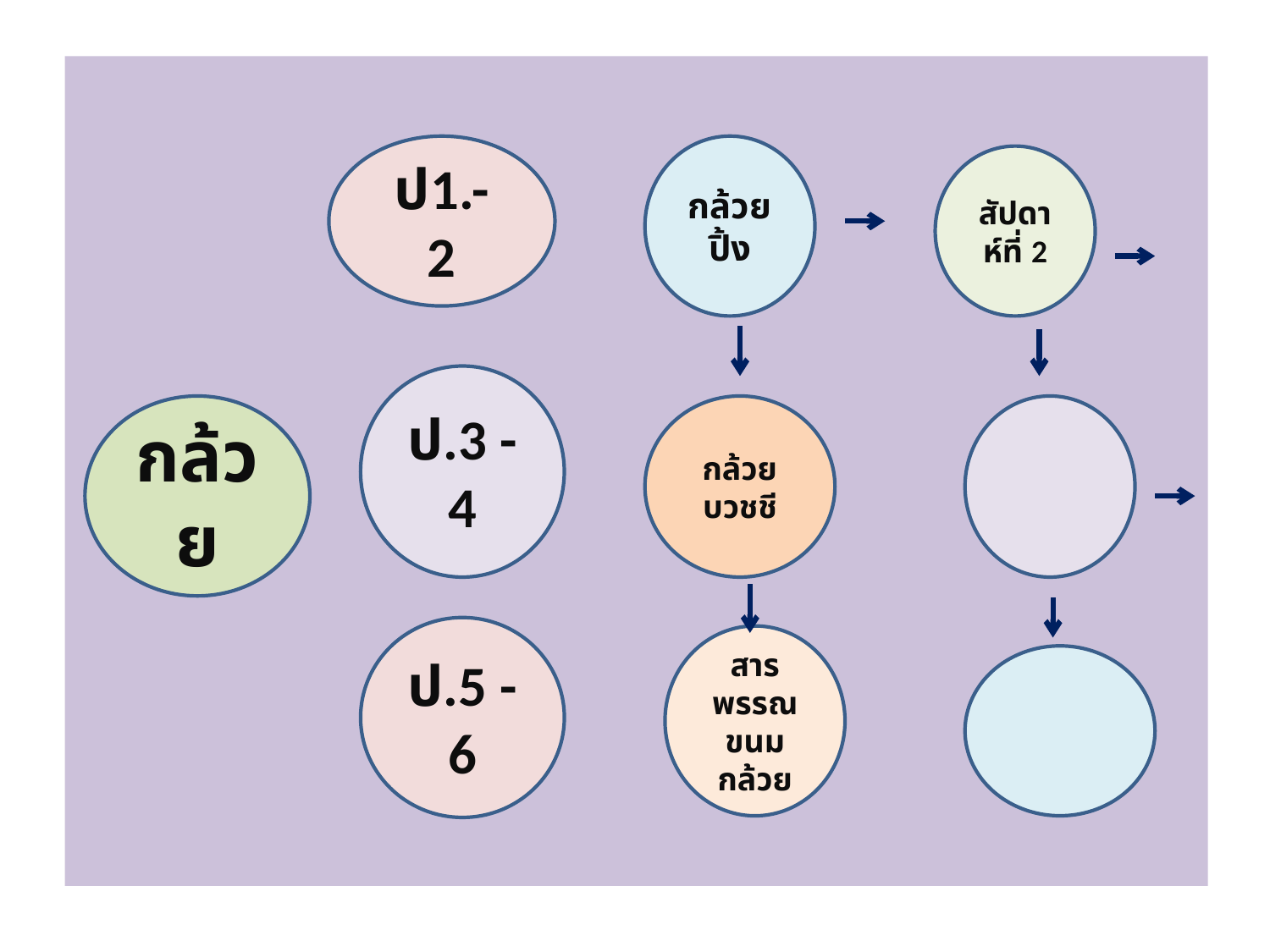

#

ป1.- 2
กล้วยปิ้ง
สัปดาห์ที่ 2
ป.3 - 4
กล้วย
กล้วยบวชชี

ป.5 - 6
สารพรรณขนมกล้วย